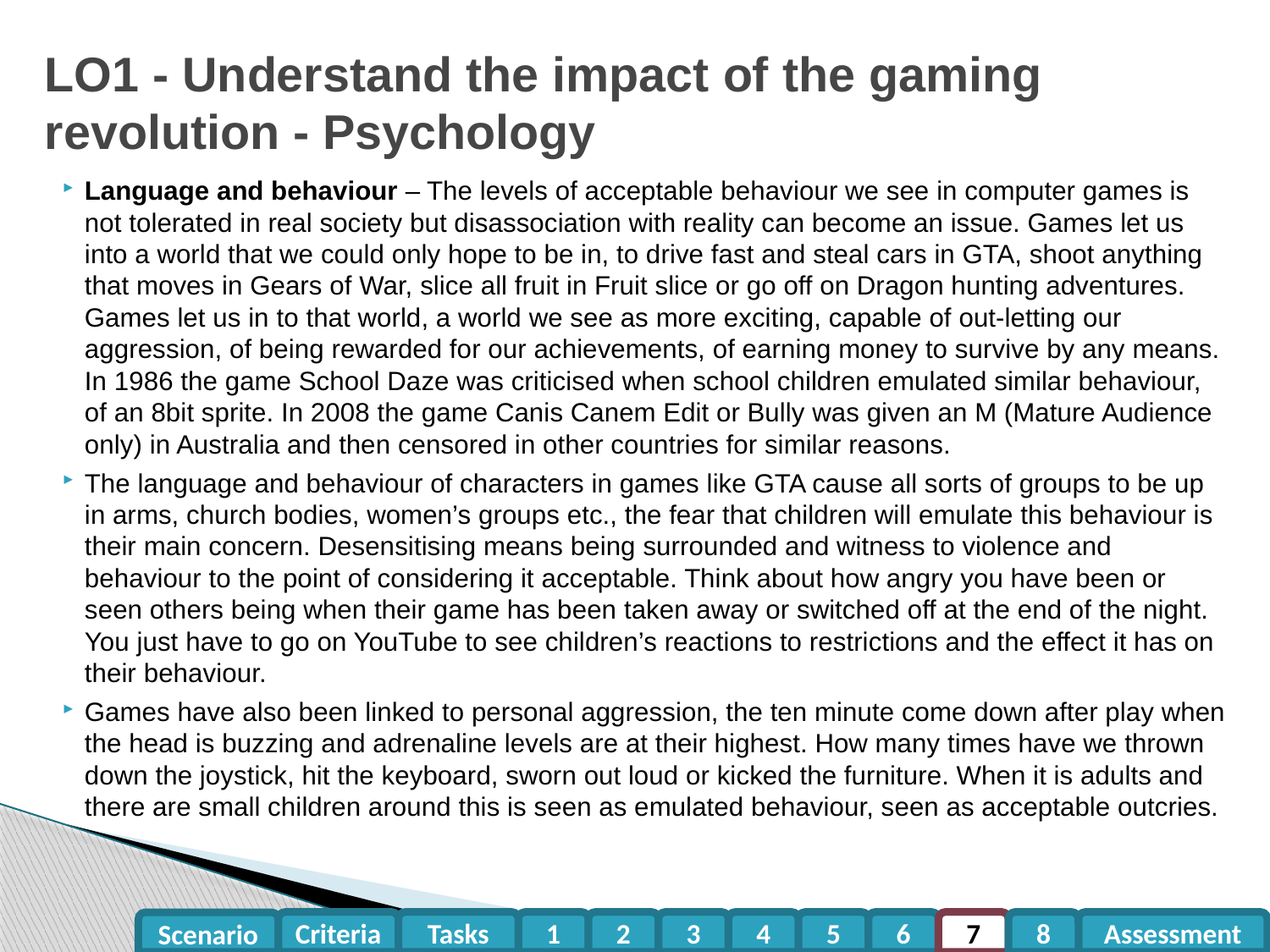

# LO1 - Understand the impact of the gaming revolution - Psychology
Language and behaviour – The levels of acceptable behaviour we see in computer games is not tolerated in real society but disassociation with reality can become an issue. Games let us into a world that we could only hope to be in, to drive fast and steal cars in GTA, shoot anything that moves in Gears of War, slice all fruit in Fruit slice or go off on Dragon hunting adventures. Games let us in to that world, a world we see as more exciting, capable of out-letting our aggression, of being rewarded for our achievements, of earning money to survive by any means. In 1986 the game School Daze was criticised when school children emulated similar behaviour, of an 8bit sprite. In 2008 the game Canis Canem Edit or Bully was given an M (Mature Audience only) in Australia and then censored in other countries for similar reasons.
The language and behaviour of characters in games like GTA cause all sorts of groups to be up in arms, church bodies, women’s groups etc., the fear that children will emulate this behaviour is their main concern. Desensitising means being surrounded and witness to violence and behaviour to the point of considering it acceptable. Think about how angry you have been or seen others being when their game has been taken away or switched off at the end of the night. You just have to go on YouTube to see children’s reactions to restrictions and the effect it has on their behaviour.
Games have also been linked to personal aggression, the ten minute come down after play when the head is buzzing and adrenaline levels are at their highest. How many times have we thrown down the joystick, hit the keyboard, sworn out loud or kicked the furniture. When it is adults and there are small children around this is seen as emulated behaviour, seen as acceptable outcries.
Criteria
Tasks
1
2
3
4
5
6
7
8
Assessment
Scenario